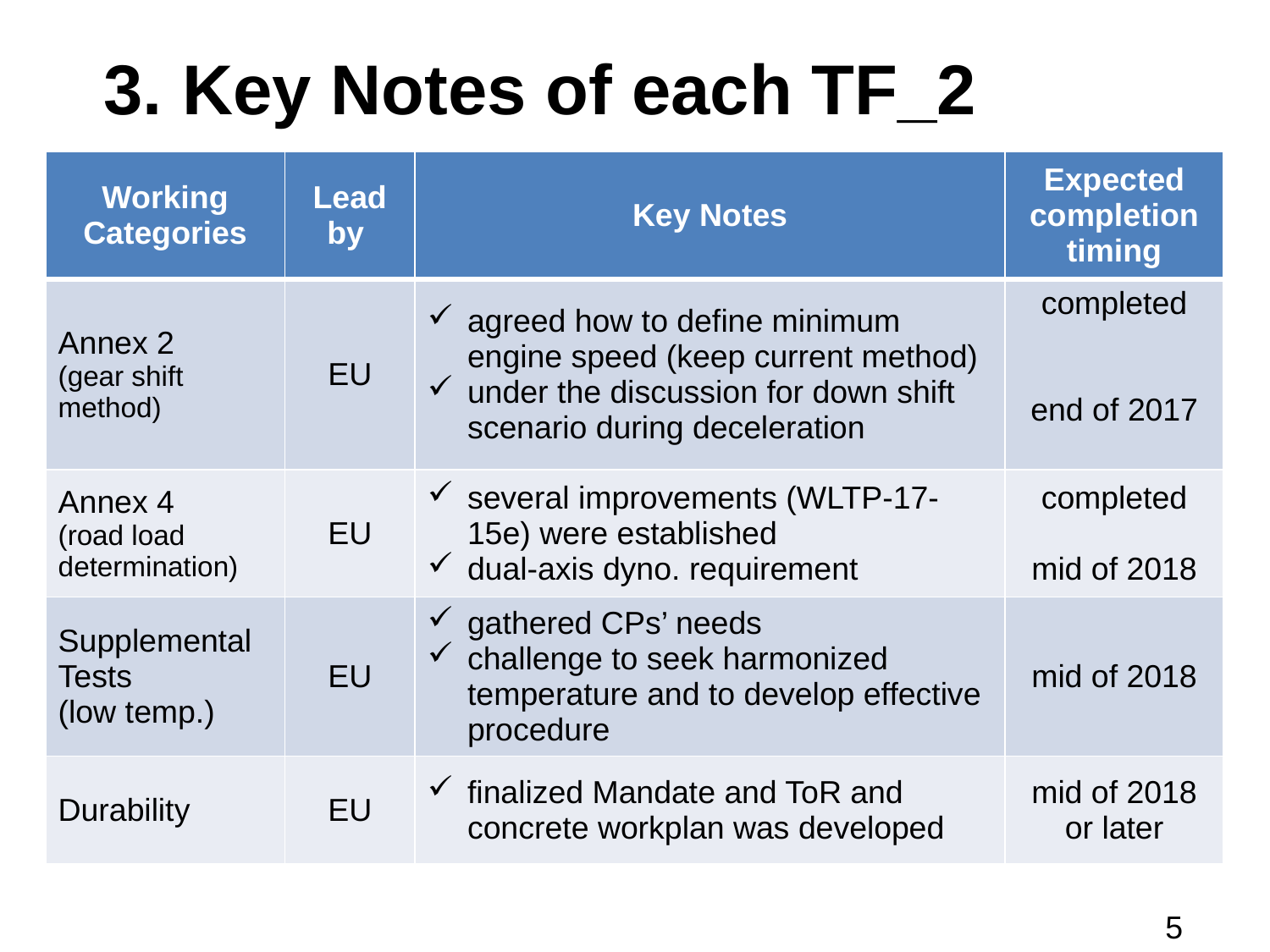

3. Key Notes of each TF_2
| Working Categories | Lead by | Key Notes | Expected completion timing |
| --- | --- | --- | --- |
| Annex 2 (gear shift method) | EU | agreed how to define minimum engine speed (keep current method) under the discussion for down shift scenario during deceleration | completed end of 2017 |
| Annex 4 (road load determination) | EU | several improvements (WLTP-17-15e) were established dual-axis dyno. requirement | completed mid of 2018 |
| Supplemental Tests (low temp.) | EU | gathered CPs’ needs challenge to seek harmonized temperature and to develop effective procedure | mid of 2018 |
| Durability | EU | finalized Mandate and ToR and concrete workplan was developed | mid of 2018 or later |